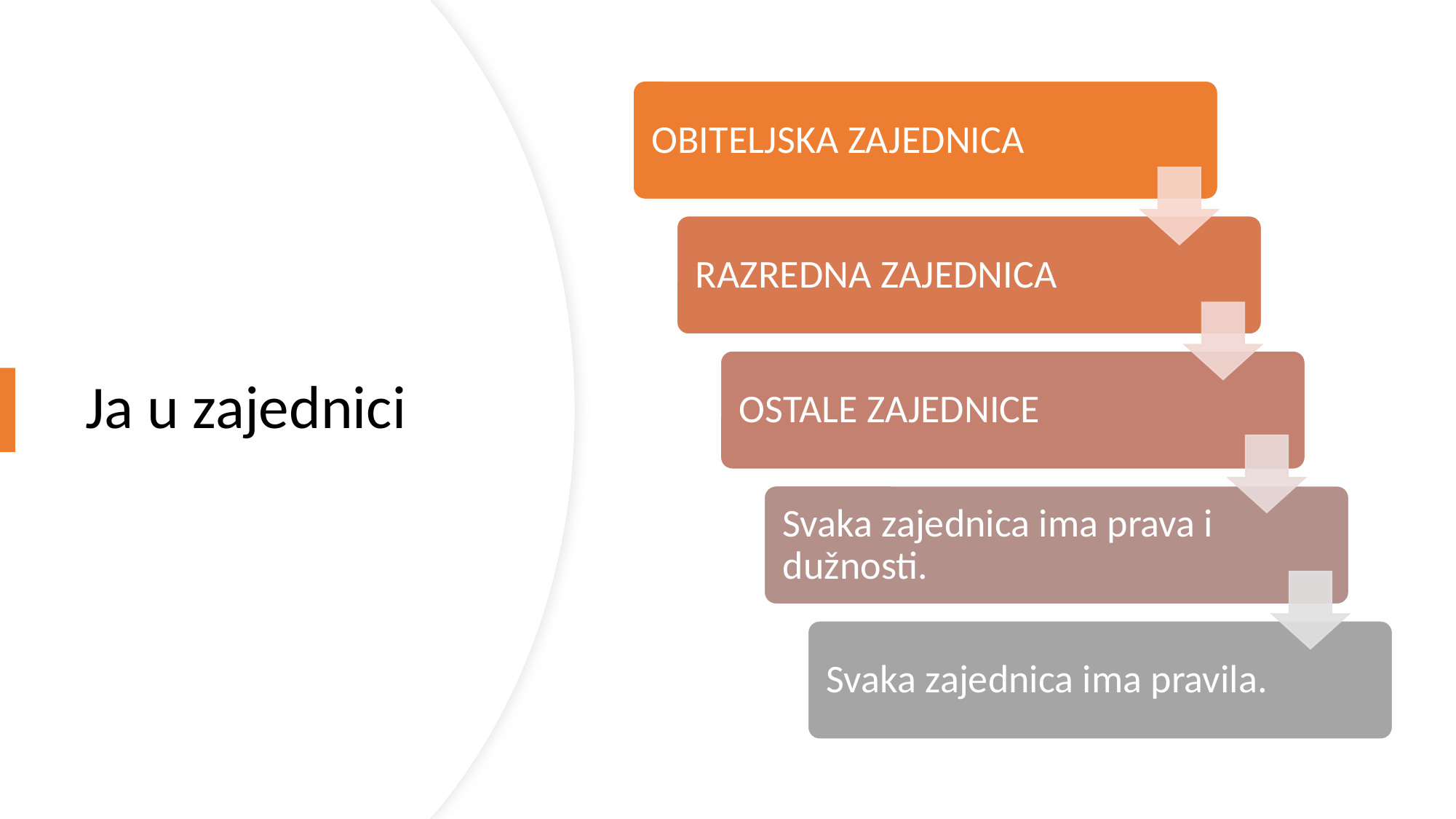

OBITELJSKA ZAJEDNICA
RAZREDNA ZAJEDNICA
OSTALE ZAJEDNICE
Svaka zajednica ima prava i dužnosti.
Svaka zajednica ima pravila.

# Ja u zajednici